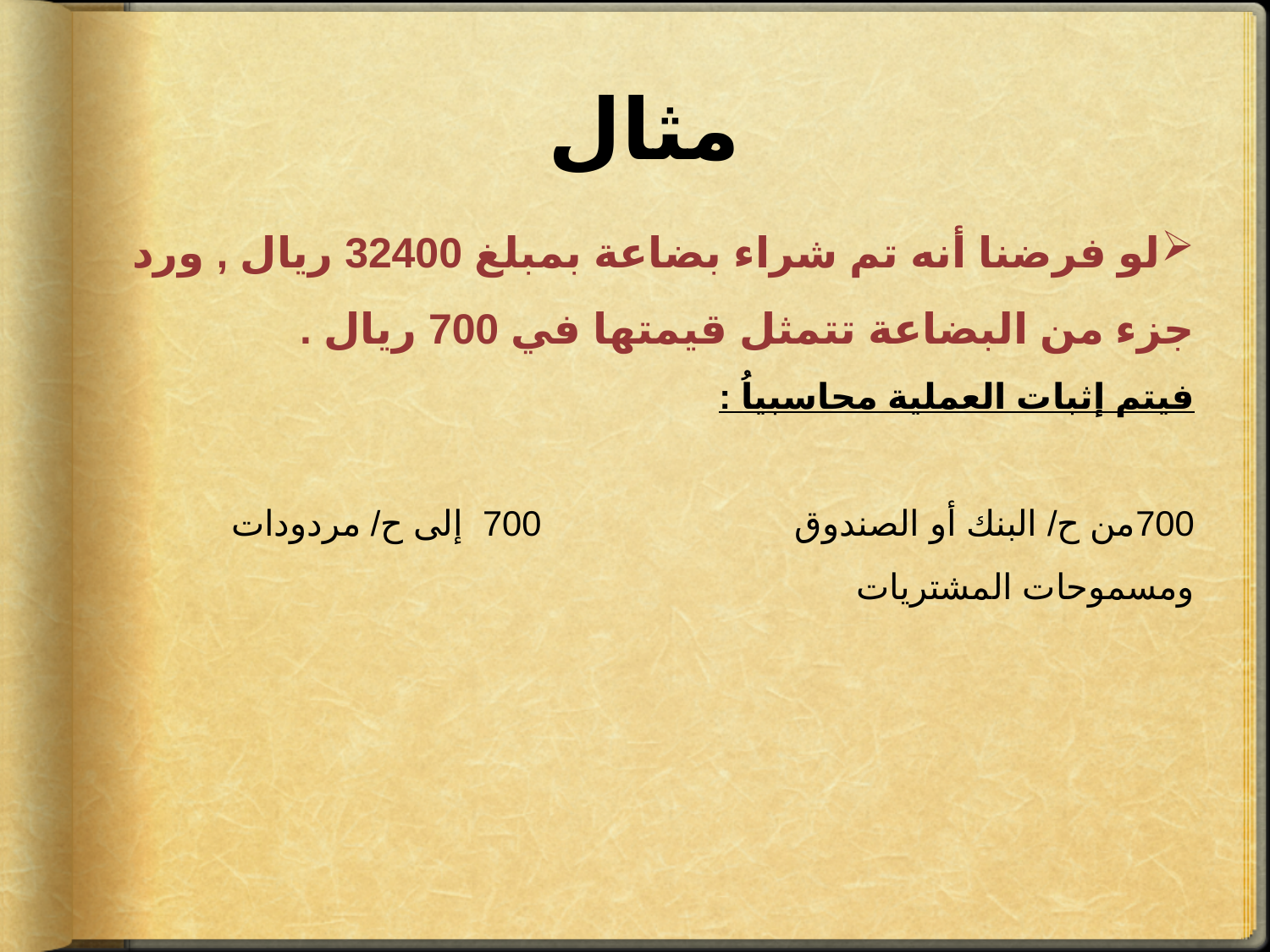

# مثال
لو فرضنا أنه تم شراء بضاعة بمبلغ 32400 ريال , ورد جزء من البضاعة تتمثل قيمتها في 700 ريال .
فيتم إثبات العملية محاسبياُ :

700من ح/ البنك أو الصندوق                          700  إلى ح/ مردودات ومسموحات المشتريات